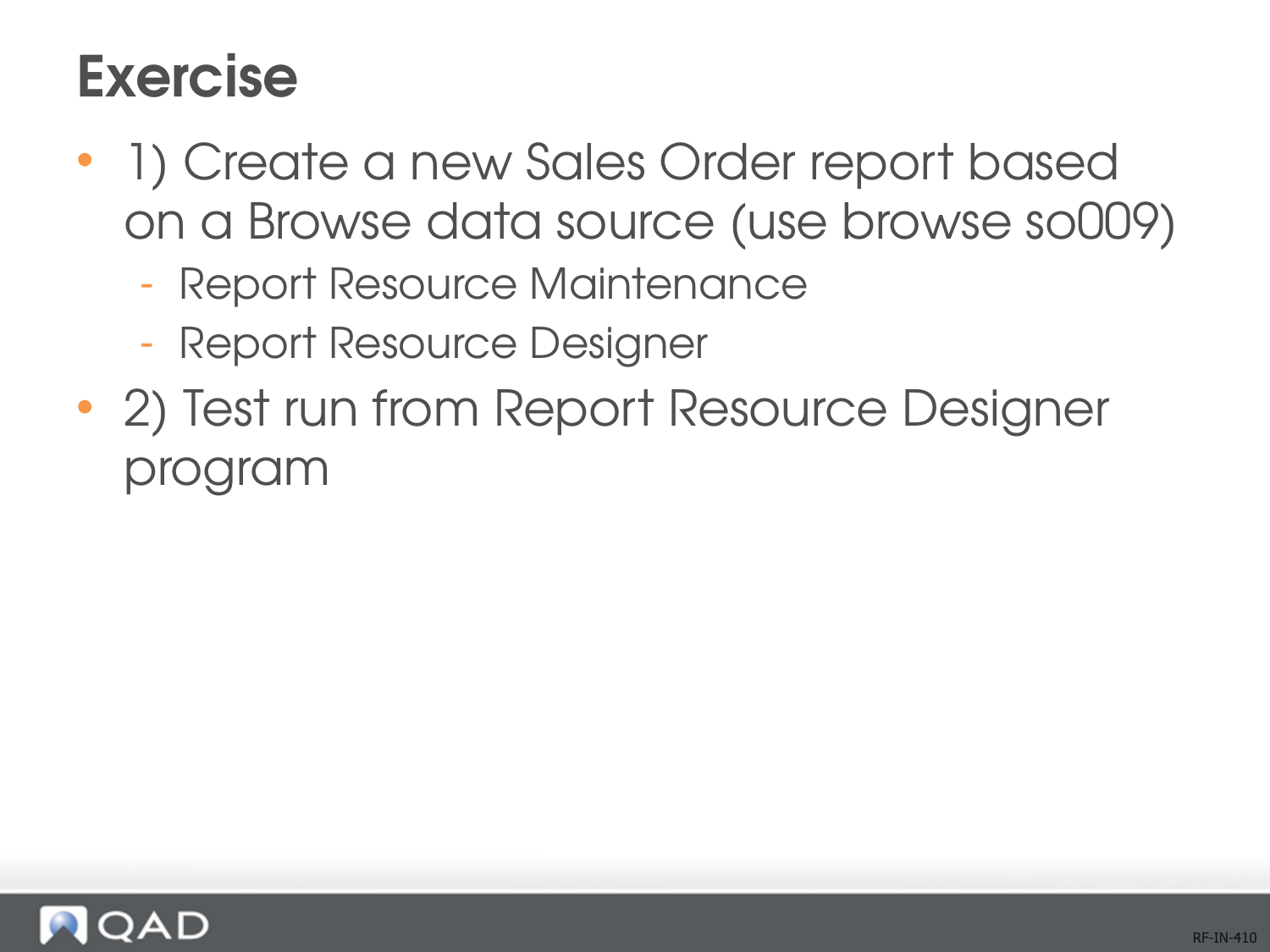

# Exercise
1) Create a new Sales Order report based on a Browse data source (use browse so009)
Report Resource Maintenance
Report Resource Designer
2) Test run from Report Resource Designer program
RF-IN-410